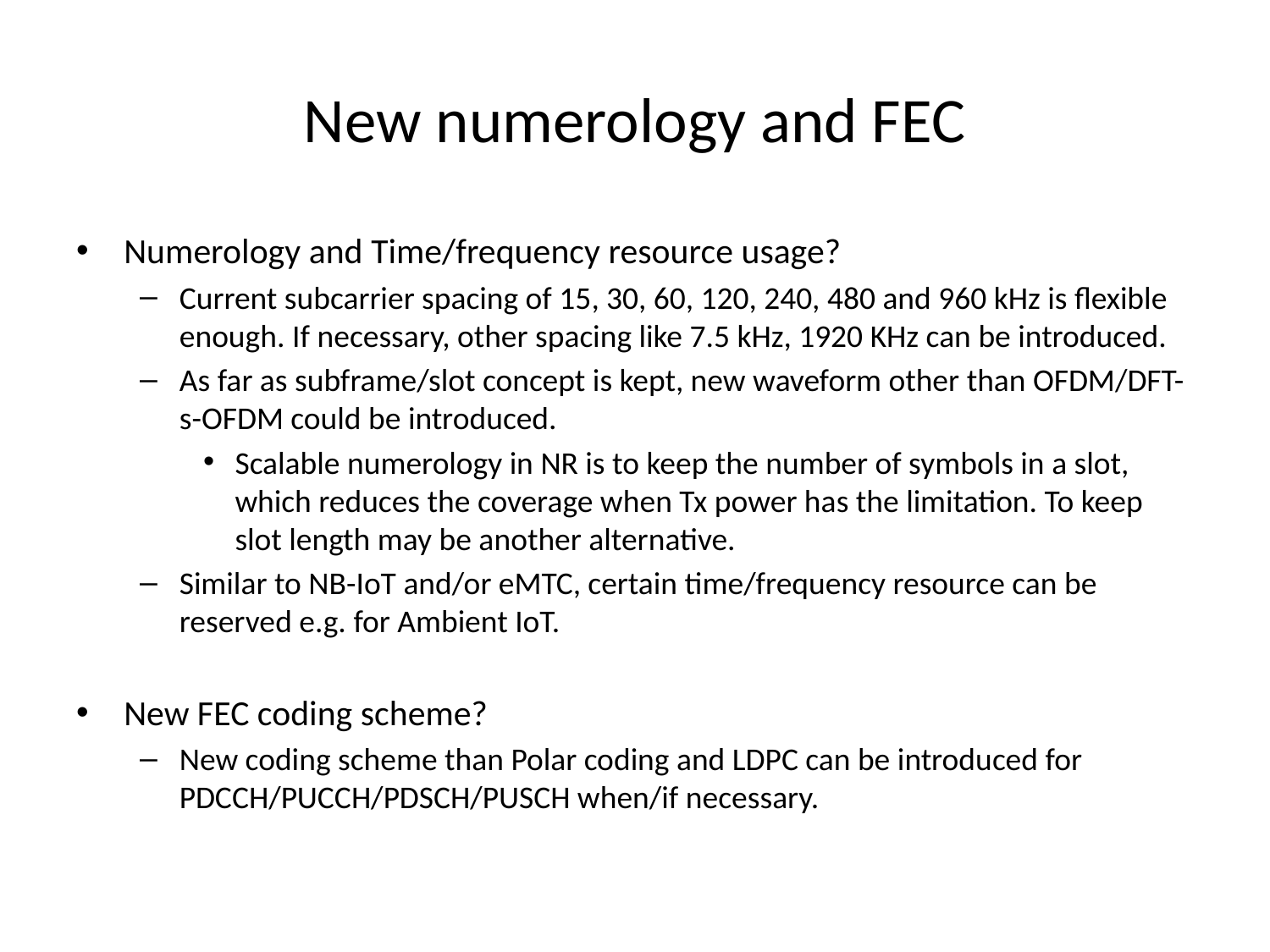

# New numerology and FEC
Numerology and Time/frequency resource usage?
Current subcarrier spacing of 15, 30, 60, 120, 240, 480 and 960 kHz is flexible enough. If necessary, other spacing like 7.5 kHz, 1920 KHz can be introduced.
As far as subframe/slot concept is kept, new waveform other than OFDM/DFT-s-OFDM could be introduced.
Scalable numerology in NR is to keep the number of symbols in a slot, which reduces the coverage when Tx power has the limitation. To keep slot length may be another alternative.
Similar to NB-IoT and/or eMTC, certain time/frequency resource can be reserved e.g. for Ambient IoT.

New FEC coding scheme?
New coding scheme than Polar coding and LDPC can be introduced for PDCCH/PUCCH/PDSCH/PUSCH when/if necessary.